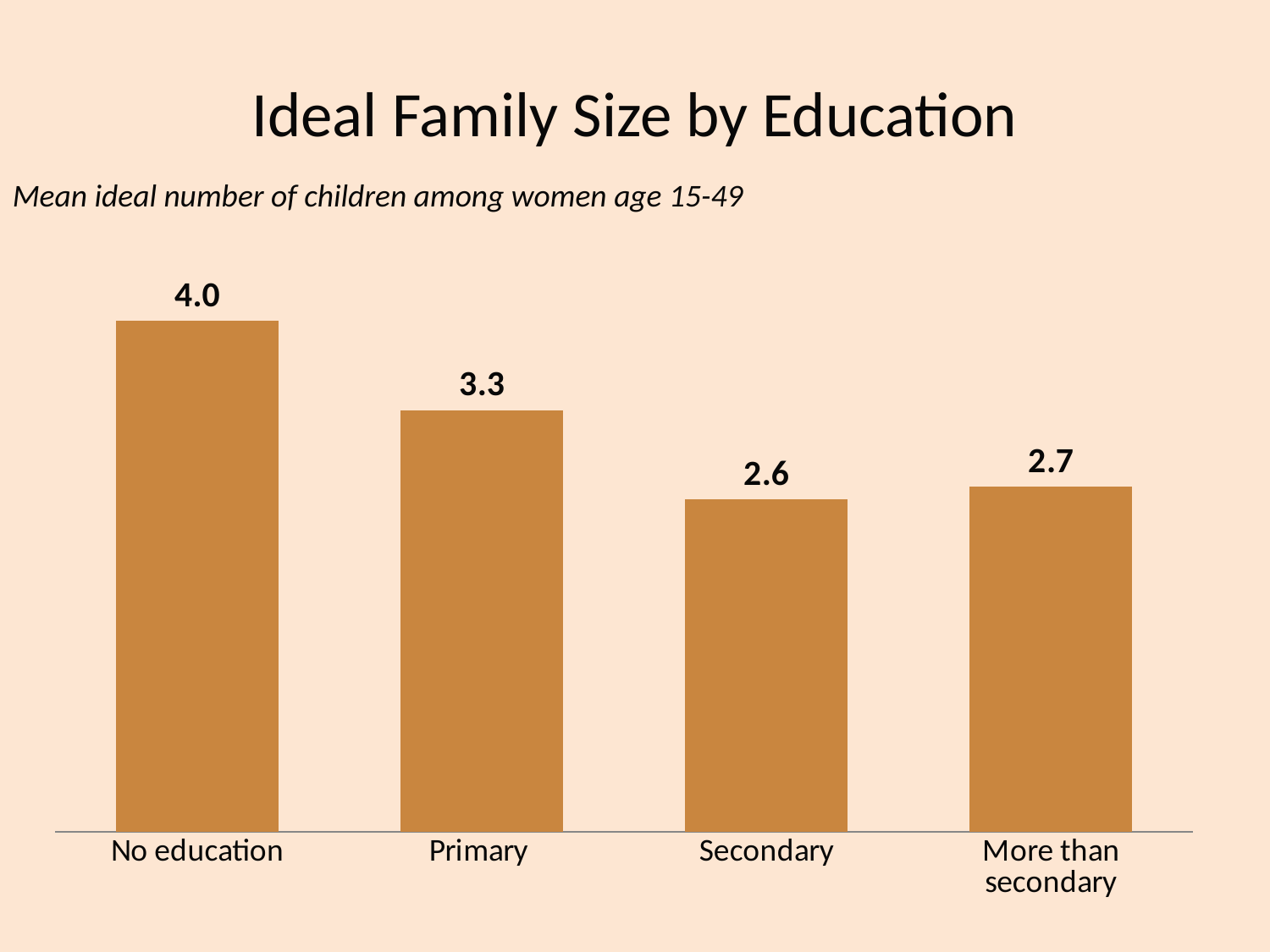

# Ideal Family Size by Education
Mean ideal number of children among women age 15-49

### Chart

| Category | Women 15-49 |
|---|---|
| No education | 4.0 |
| Primary  | 3.3 |
| Secondary | 2.6 |
| More than secondary | 2.7 |